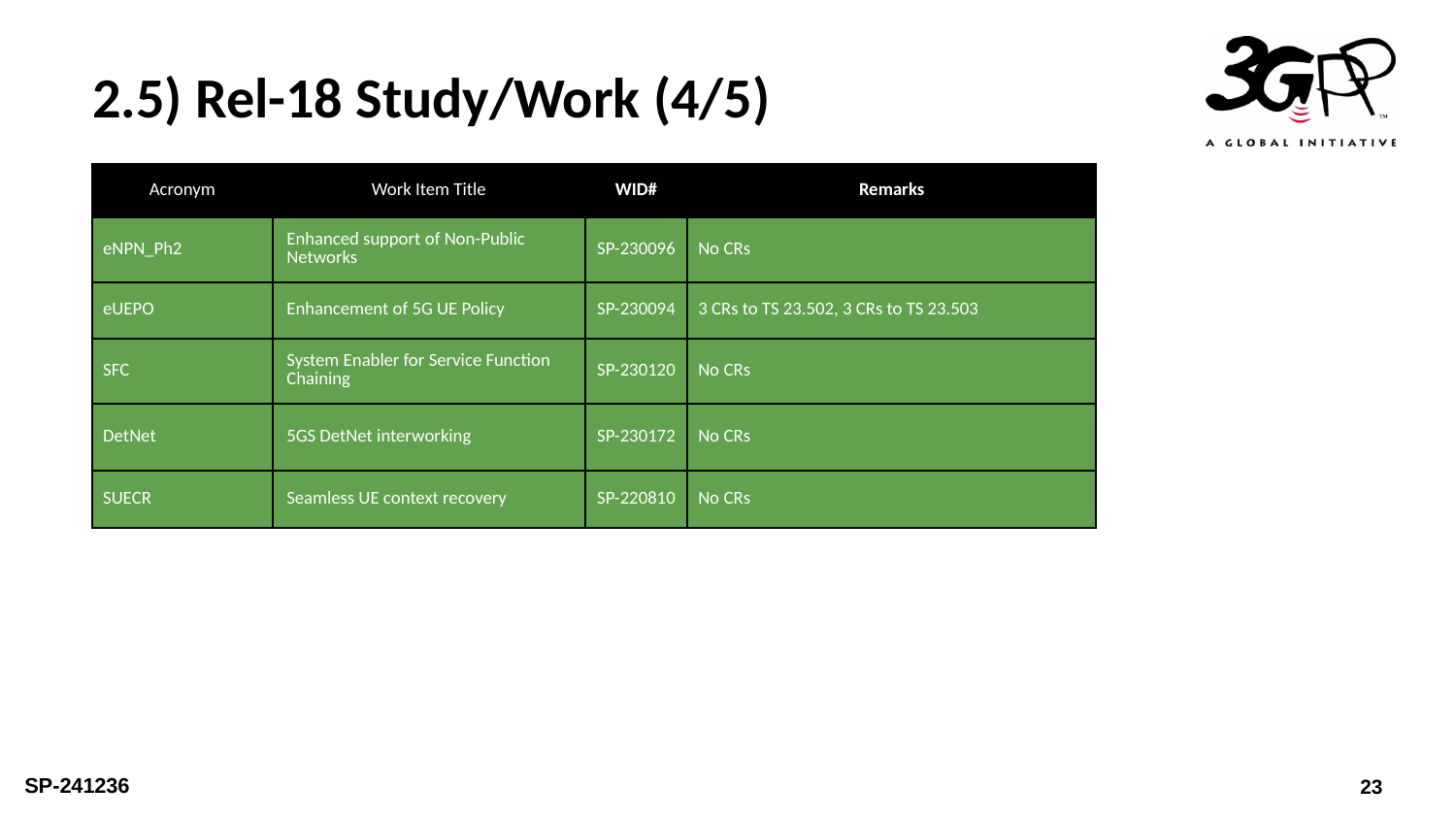

# 2.5) Rel-18 Study/Work (4/5)
| Acronym | Work Item Title | WID# | Remarks |
| --- | --- | --- | --- |
| eNPN\_Ph2 | Enhanced support of Non-Public Networks | SP-230096 | No CRs |
| eUEPO | Enhancement of 5G UE Policy | SP-230094 | 3 CRs to TS 23.502, 3 CRs to TS 23.503 |
| SFC | System Enabler for Service Function Chaining | SP-230120 | No CRs |
| DetNet | 5GS DetNet interworking | SP-230172 | No CRs |
| SUECR | Seamless UE context recovery | SP-220810 | No CRs |